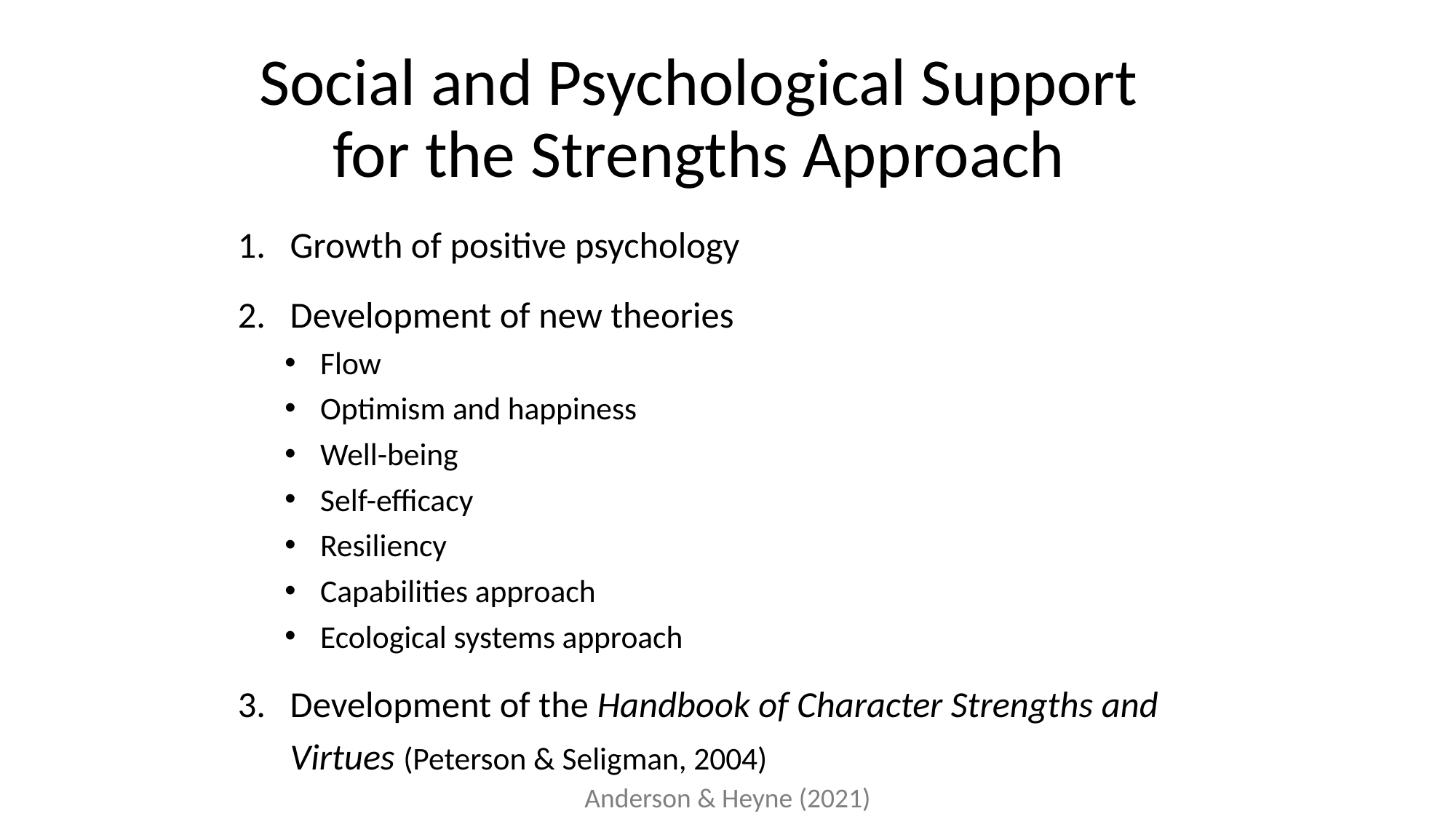

# Social and Psychological Support for the Strengths Approach
Growth of positive psychology
Development of new theories
Flow
Optimism and happiness
Well-being
Self-efficacy
Resiliency
Capabilities approach
Ecological systems approach

Development of the Handbook of Character Strengths and Virtues (Peterson & Seligman, 2004)

Anderson & Heyne (2021)